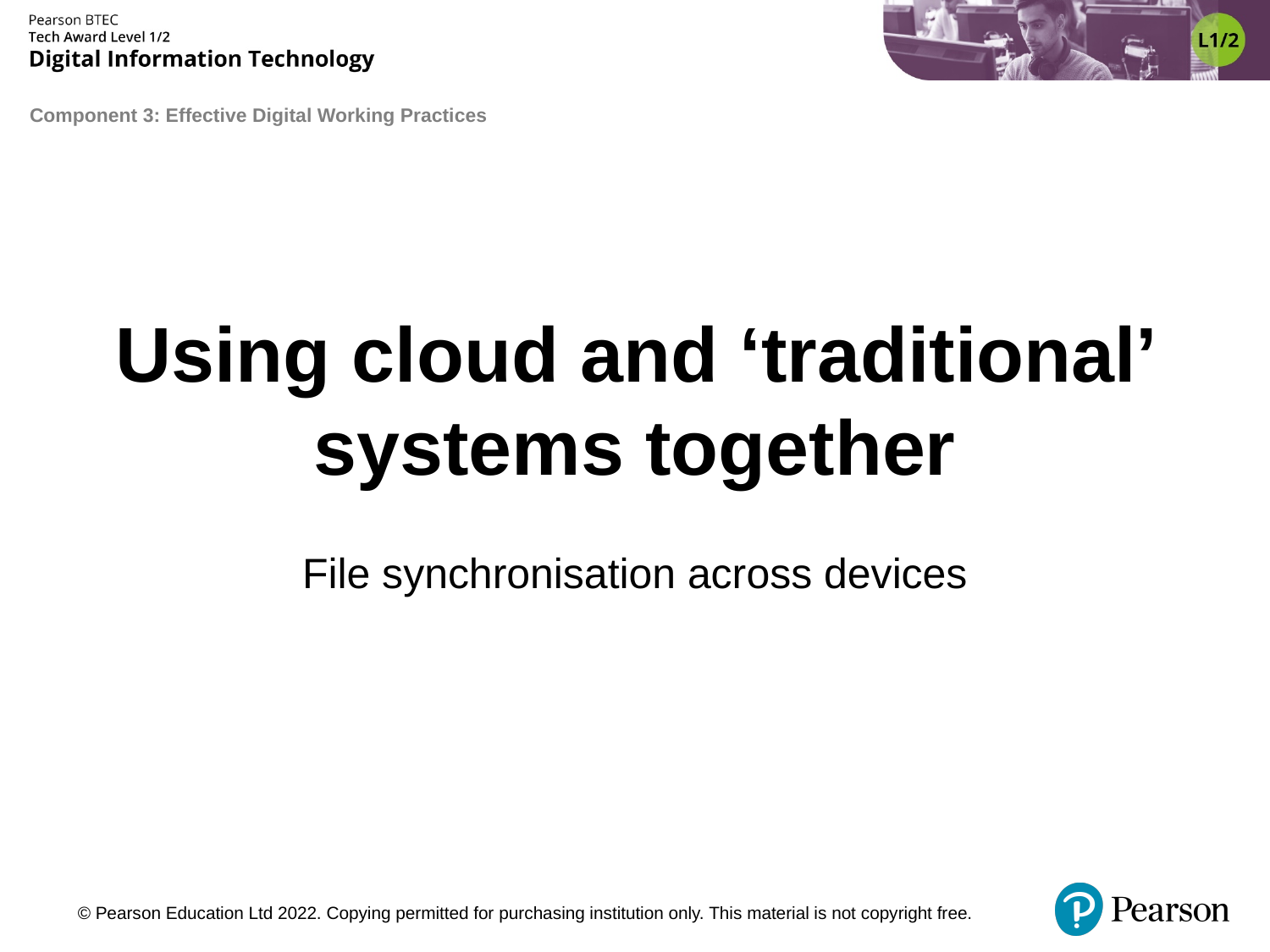

# Using cloud and ‘traditional’ systems together
File synchronisation across devices
© Pearson Education Ltd 2022. Copying permitted for purchasing institution only. This material is not copyright free.